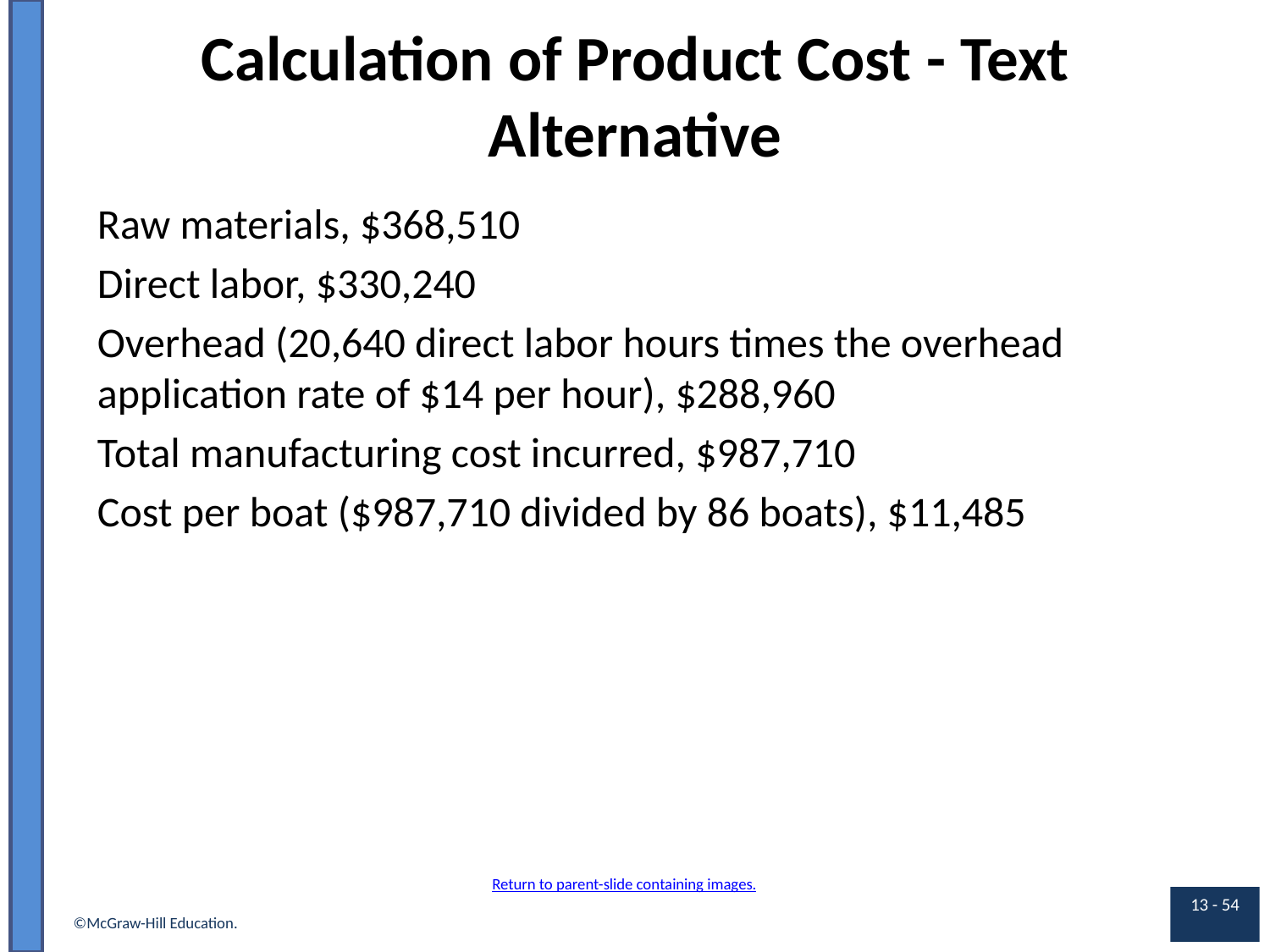

# Calculation of Product Cost - Text Alternative
Raw materials, $368,510
Direct labor, $330,240
Overhead (20,640 direct labor hours times the overhead application rate of $14 per hour), $288,960
Total manufacturing cost incurred, $987,710
Cost per boat ($987,710 divided by 86 boats), $11,485
Return to parent-slide containing images.